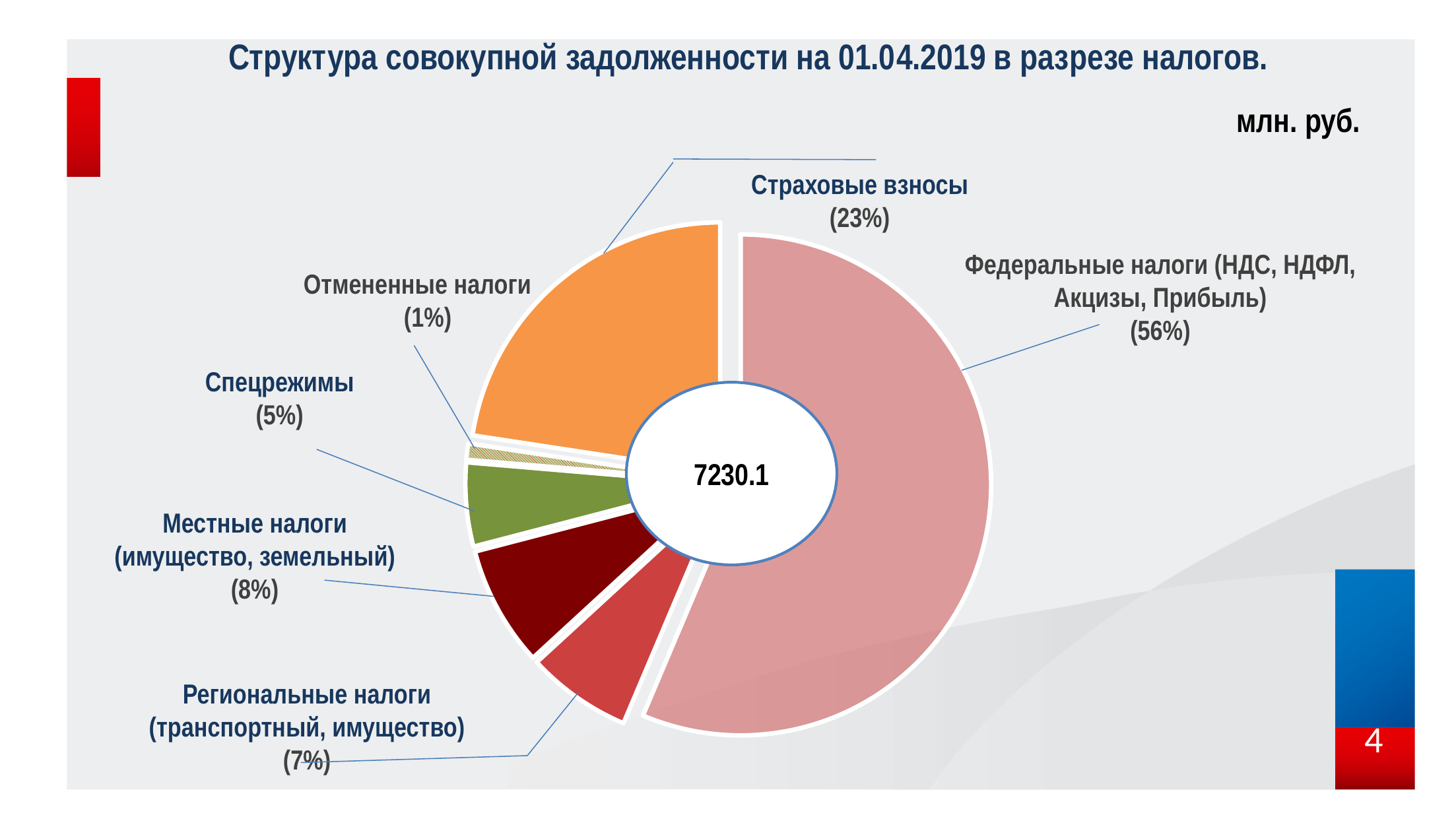

Структура совокупной задолженности на 01.04.2019 в разрезе налогов.

млн. руб.

Страховые взносы
(23%)

Отмененные налоги
                (1%)

### Chart

| Category | Продажи |
|---|---|
| Федеральные налоги | 4076.0 |
| Региональные налоги | 491.0 |
| Местные налоги | 562.0 |
| Спецрежимы | 391.0 |
| Отмененные налоги | 76.0 |
| Страховые взносы | 1634.0 |
Федеральные налоги (НДС, НДФЛ, Акцизы, Прибыль)
(56%)

Спецрежимы
(5%)

7230.1

Местные налоги (имущество, земельный)
(8%)

Региональные налоги (транспортный, имущество)
(7%)

4